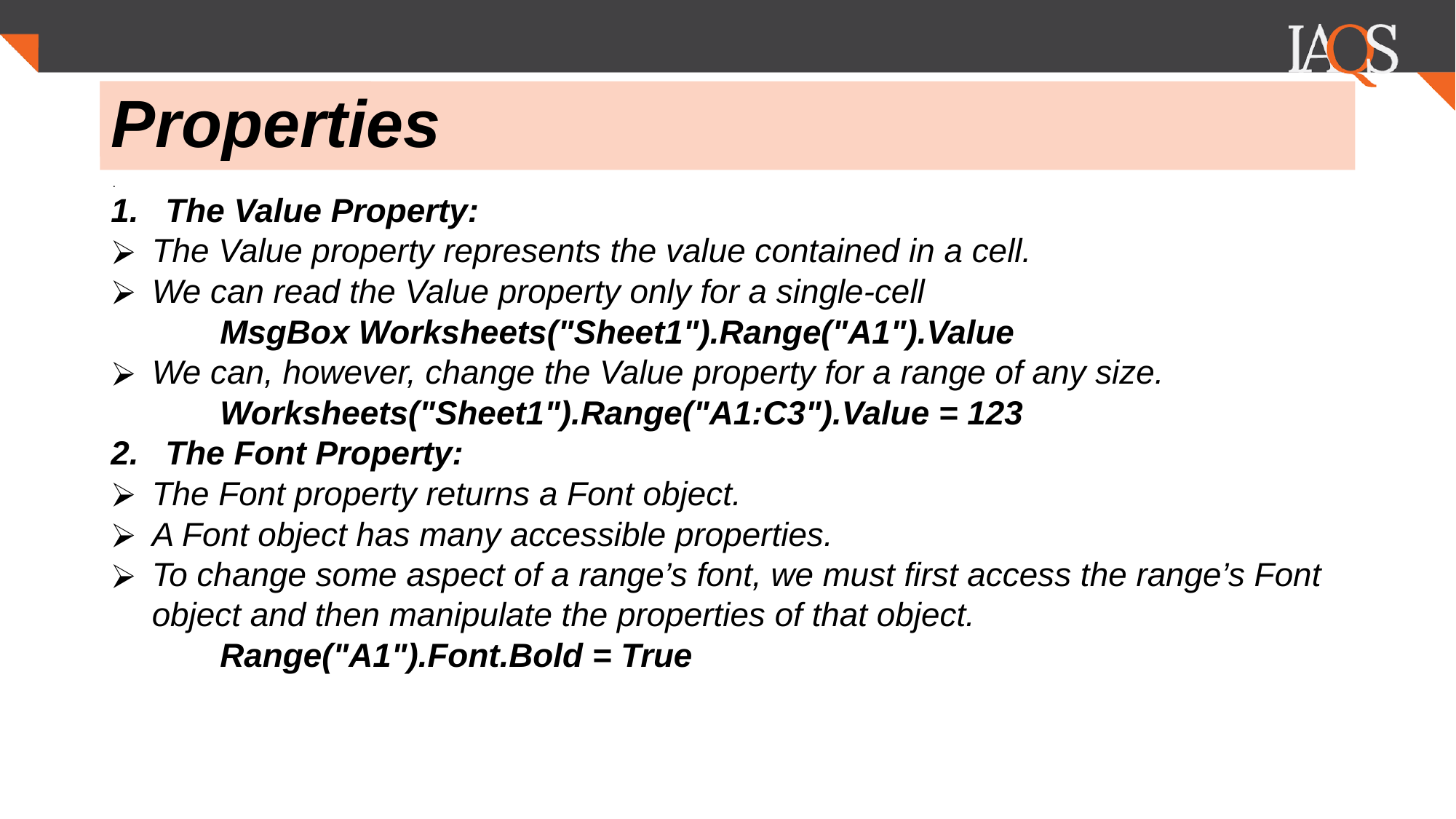

# Properties

.
The Value Property:
The Value property represents the value contained in a cell.
We can read the Value property only for a single-cell
	MsgBox Worksheets("Sheet1").Range("A1").Value
We can, however, change the Value property for a range of any size.
	Worksheets("Sheet1").Range("A1:C3").Value = 123
The Font Property:
The Font property returns a Font object.
A Font object has many accessible properties.
To change some aspect of a range’s font, we must first access the range’s Font object and then manipulate the properties of that object.
	Range("A1").Font.Bold = True